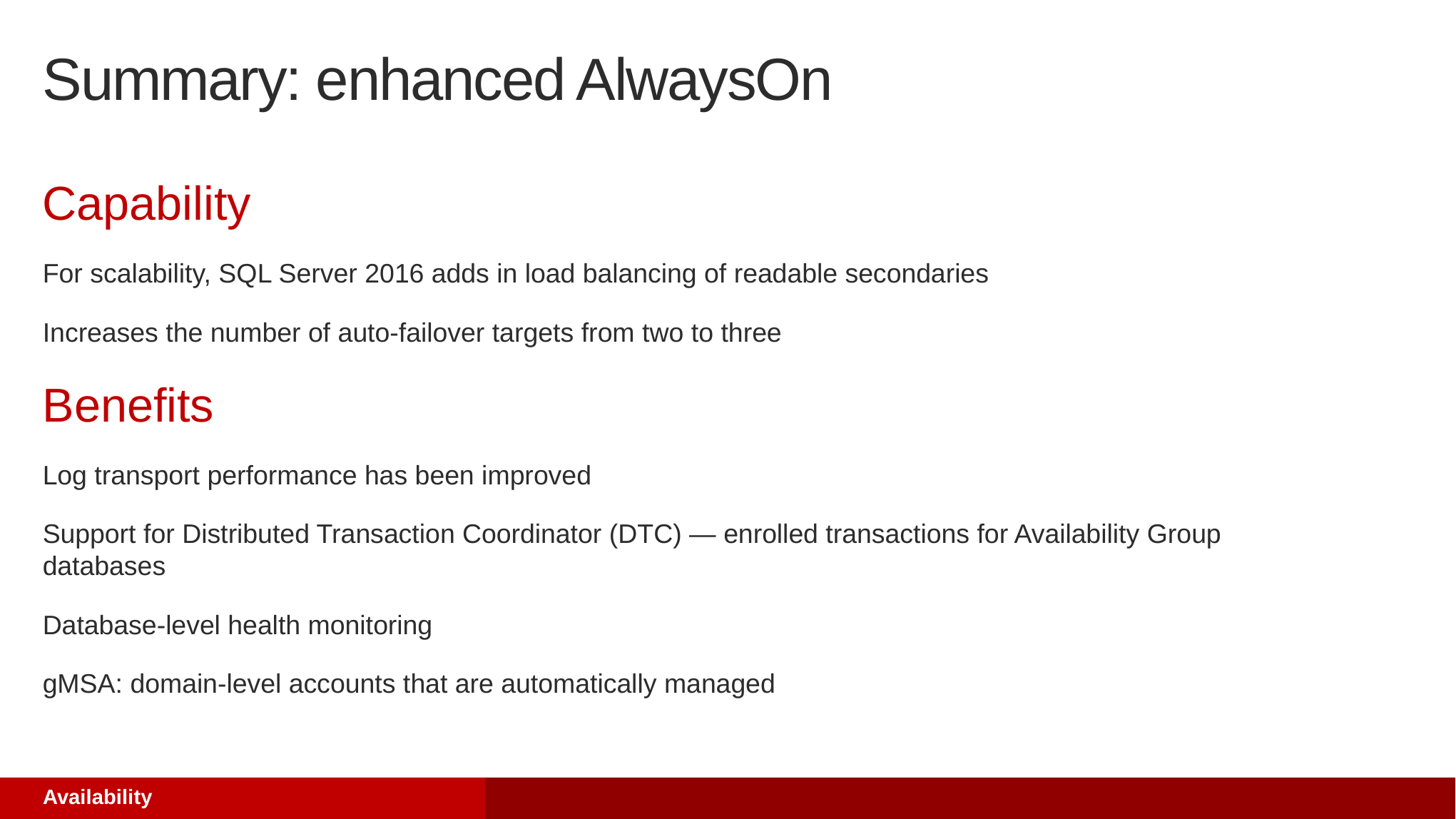

Summary: enhanced AlwaysOn
Capability
For scalability, SQL Server 2016 adds in load balancing of readable secondaries
Increases the number of auto-failover targets from two to three
Benefits
Log transport performance has been improved
Support for Distributed Transaction Coordinator (DTC) — enrolled transactions for Availability Group databases
Database-level health monitoring
gMSA: domain-level accounts that are automatically managed

Availability